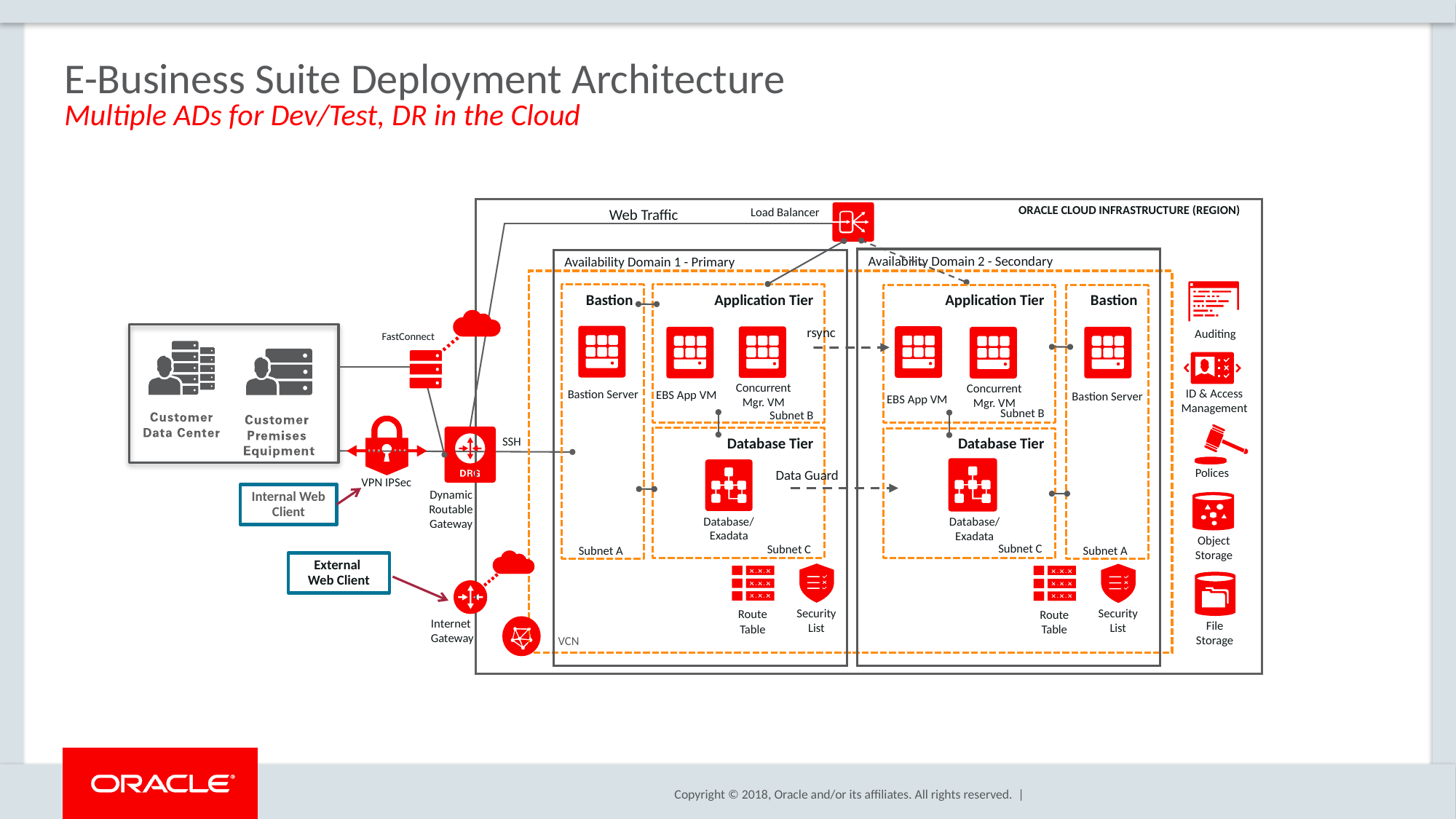

E-Business Suite Deployment Architecture
Multiple ADs for Dev/Test, DR in the Cloud

ORACLE CLOUD INFRASTRUCTURE (REGION)
Load Balancer
Web Traffic

Availability Domain 2 - Secondary
Availability Domain 1 - Primary

Auditing

Bastion
Application Tier

EBS App VM
Concurrent Mgr. VM
Bastion Server
Subnet B

Database Tier

Subnet C
Subnet A
Bastion
Application Tier

Concurrent Mgr. VM
EBS App VM
Bastion Server
Subnet B

Database Tier

Database/ Exadata
Subnet C
Subnet A

rsync

FastConnect

ID & Access Management

Polices

SSH

Data Guard
VPN IPSec
Internal Web Client

Object Storage
Dynamic Routable Gateway
Database/ Exadata

External
Web Client

Security List
Security List
Route Table
Route Table

Internet  Gateway
File Storage
VCN